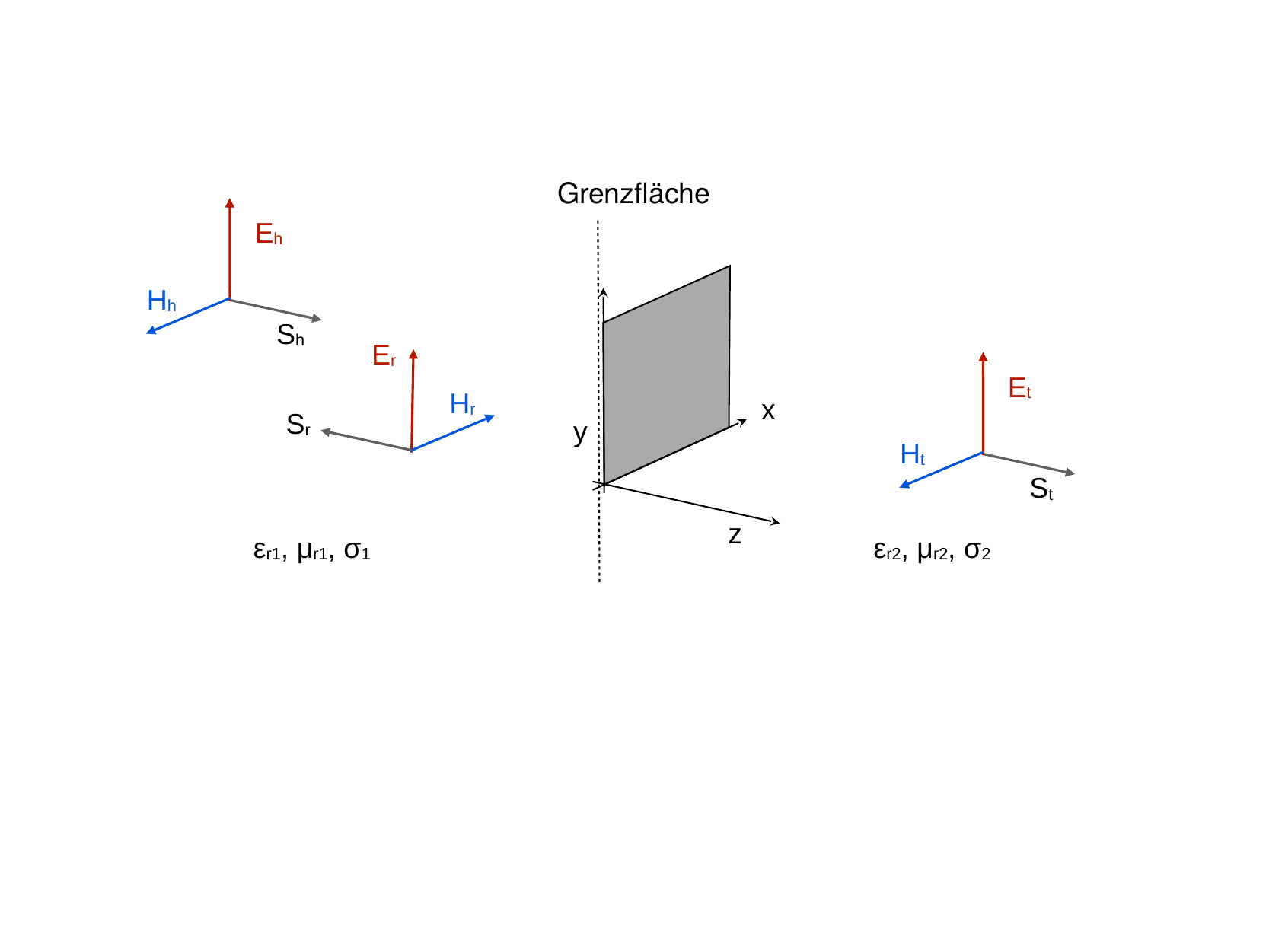

Grenzfläche

Eh
Hh
Sh

Er

Hr
Sr

Et
Ht
St
x
y

z
εr1, μr1, σ1
εr2, μr2, σ2